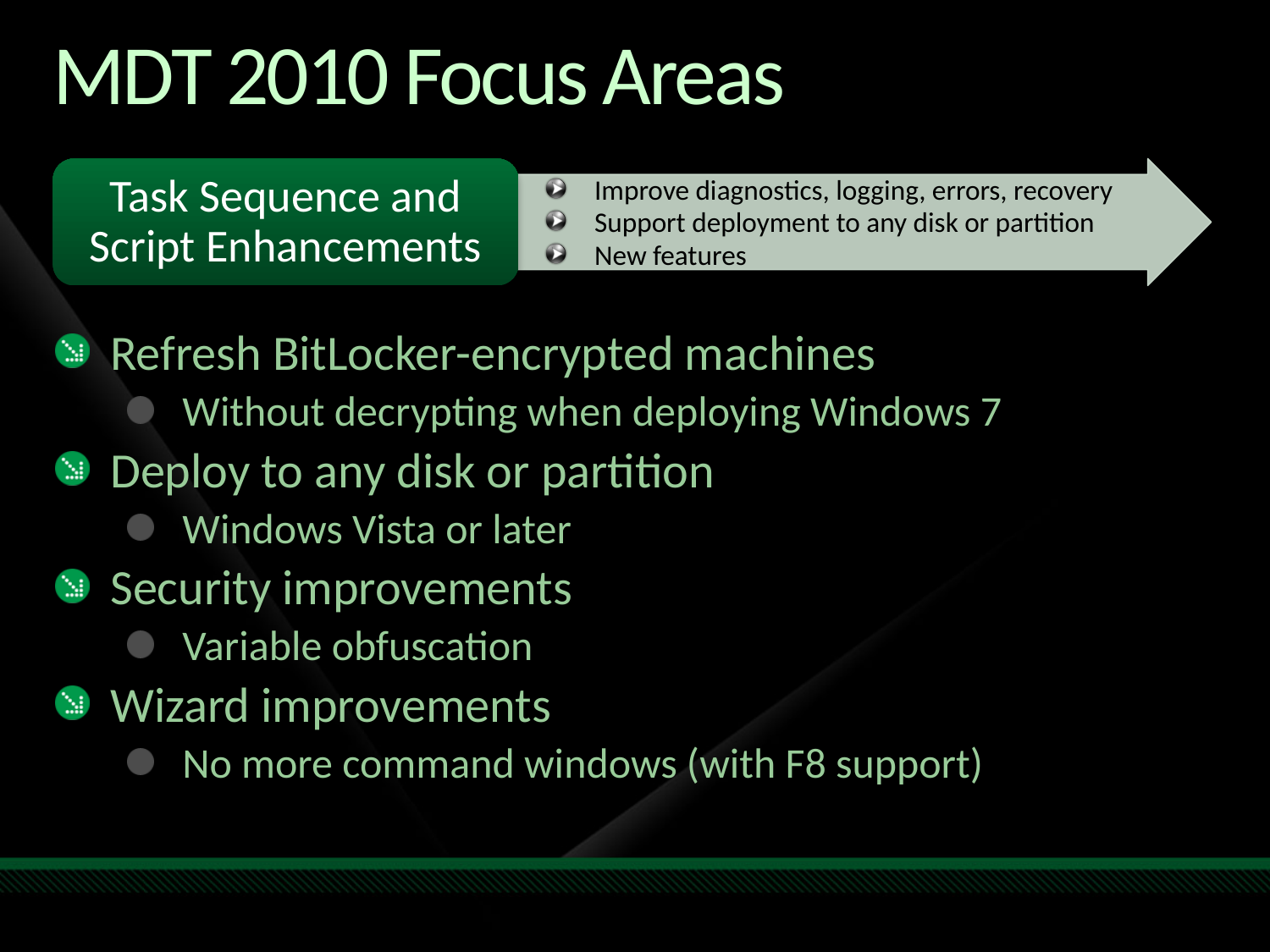

# MDT 2010 Focus Areas
Task Sequence and Script Enhancements
Improve diagnostics, logging, errors, recovery
Support deployment to any disk or partition
New features
Refresh BitLocker-encrypted machines
Without decrypting when deploying Windows 7
Deploy to any disk or partition
Windows Vista or later
Security improvements
Variable obfuscation
Wizard improvements
No more command windows (with F8 support)